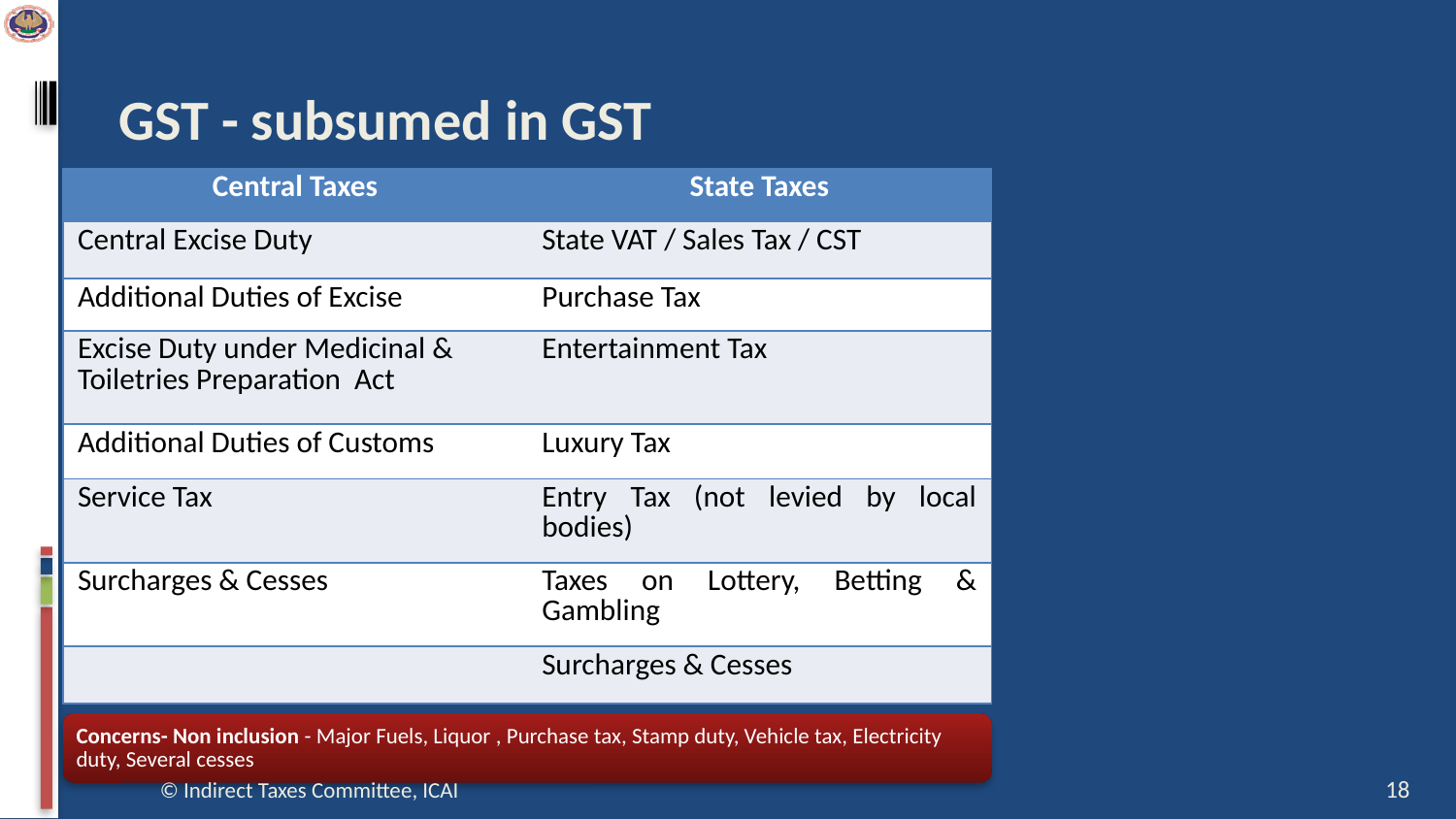

GST - subsumed in GST
| Central Taxes | State Taxes |
| --- | --- |
| Central Excise Duty | State VAT / Sales Tax / CST |
| Additional Duties of Excise | Purchase Tax |
| Excise Duty under Medicinal & Toiletries Preparation Act | Entertainment Tax |
| Additional Duties of Customs | Luxury Tax |
| Service Tax | Entry Tax (not levied by local bodies) |
| Surcharges & Cesses | Taxes on Lottery, Betting & Gambling |
|  | Surcharges & Cesses |
Concerns- Non inclusion - Major Fuels, Liquor , Purchase tax, Stamp duty, Vehicle tax, Electricity duty, Several cesses
© Indirect Taxes Committee, ICAI
18